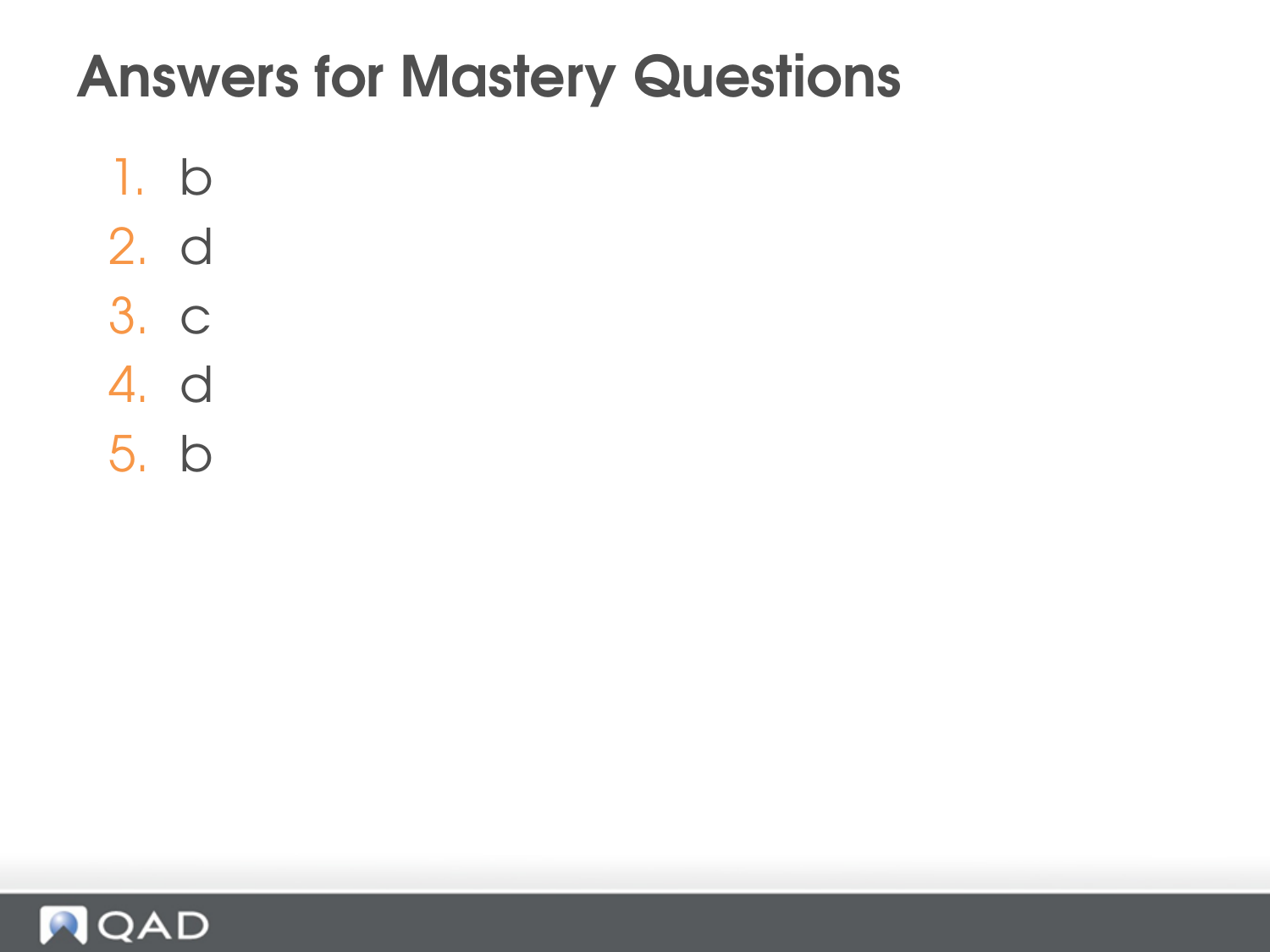

# Answers for Mastery Questions
b
d
c
d
b